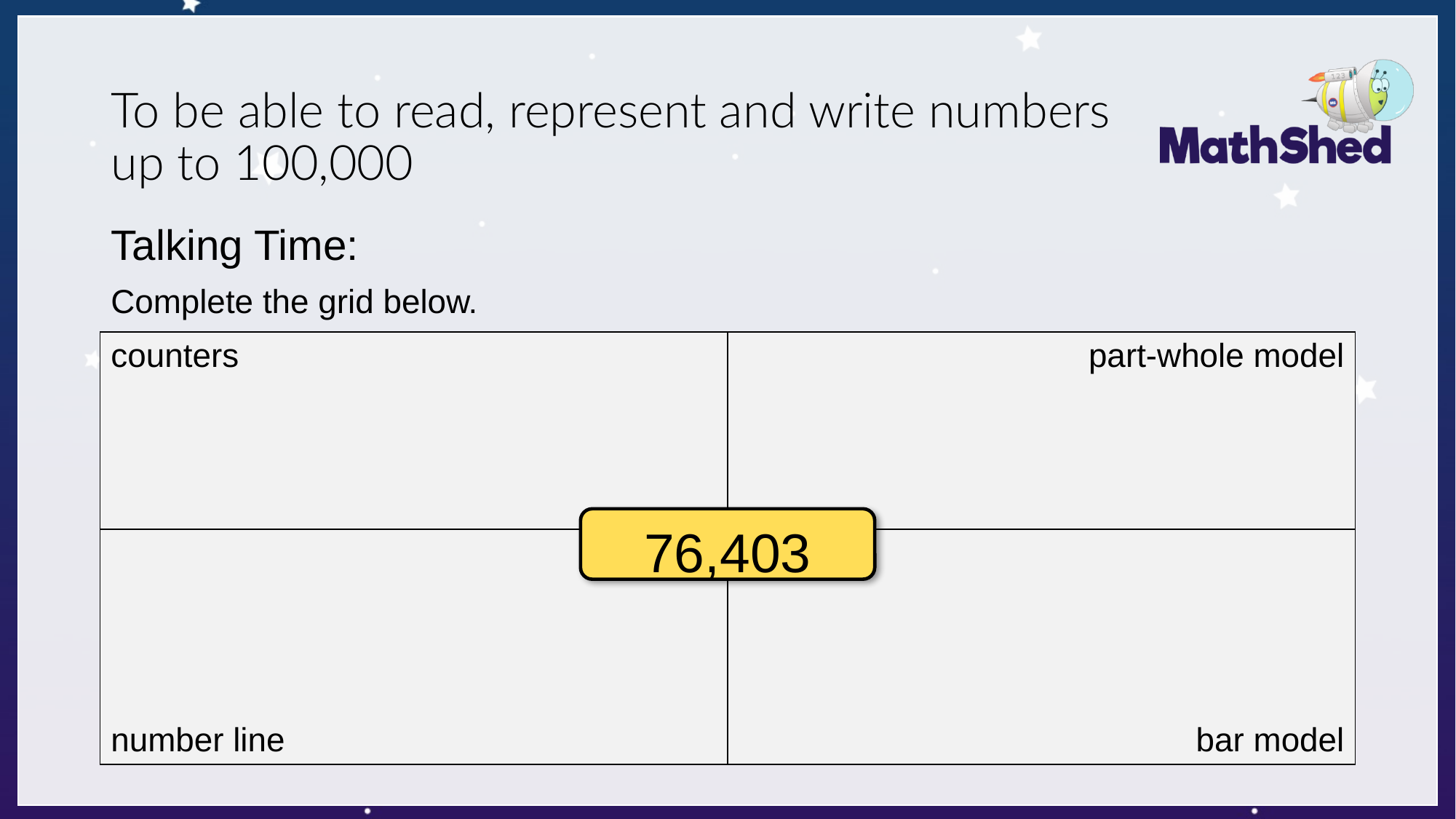

# To be able to read, represent and write numbers up to 100,000
Talking Time:
Complete the grid below.

| counters | part-whole model |
| --- | --- |
| number line | bar model |
76,403